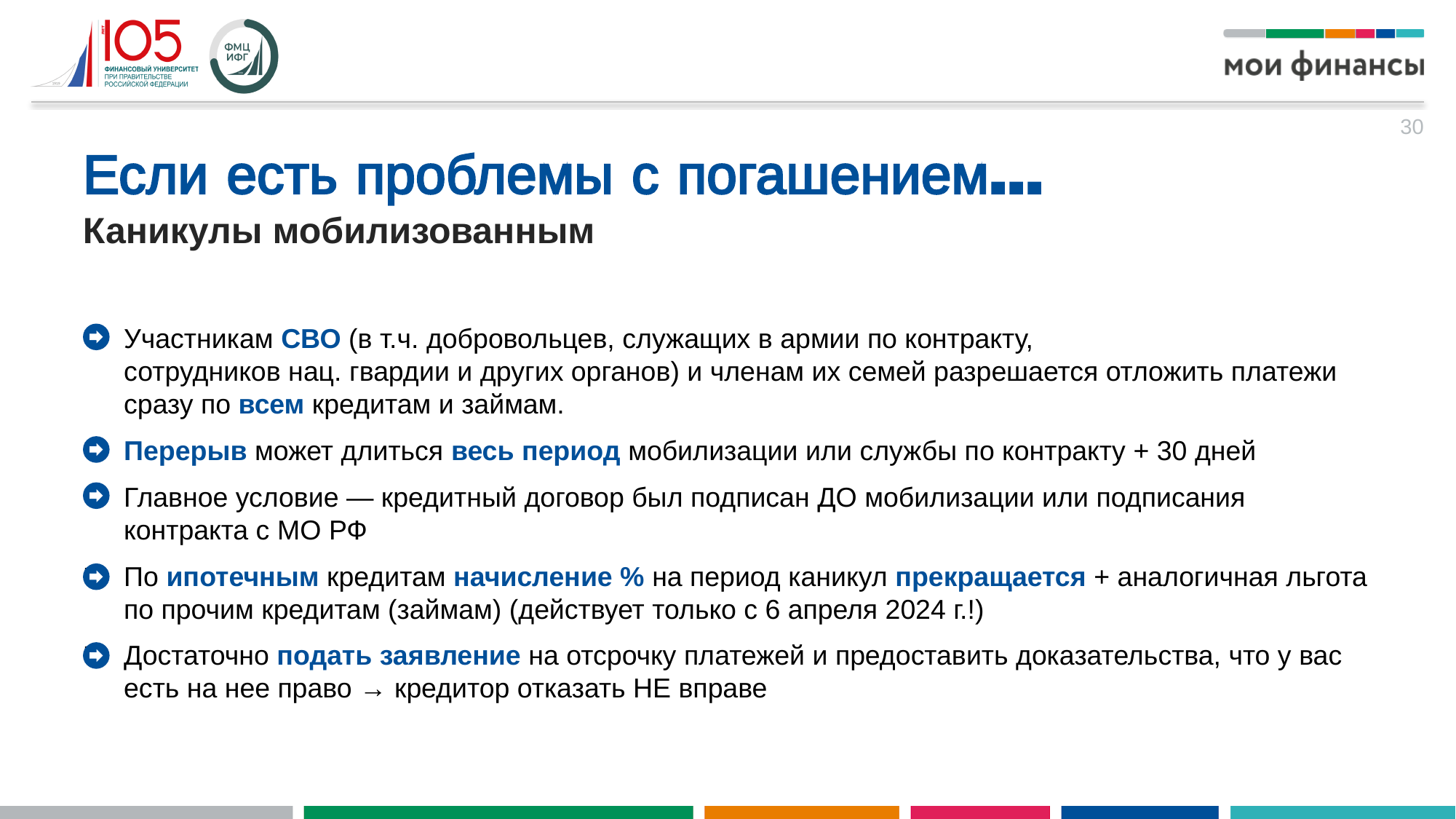

30
Если есть проблемы с погашением…
Каникулы мобилизованным
Участникам СВО (в т.ч. добровольцев, служащих в армии по контракту,
сотрудников нац. гвардии и других органов) и членам их семей разрешается отложить платежи сразу по всем кредитам и займам.
Перерыв может длиться весь период мобилизации или службы по контракту + 30 дней
Главное условие — кредитный договор был подписан ДО мобилизации или подписания контракта с МО РФ
По ипотечным кредитам начисление % на период каникул прекращается + аналогичная льгота по прочим кредитам (займам) (действует только с 6 апреля 2024 г.!)
Достаточно подать заявление на отсрочку платежей и предоставить доказательства, что у вас есть на нее право → кредитор отказать НЕ вправе